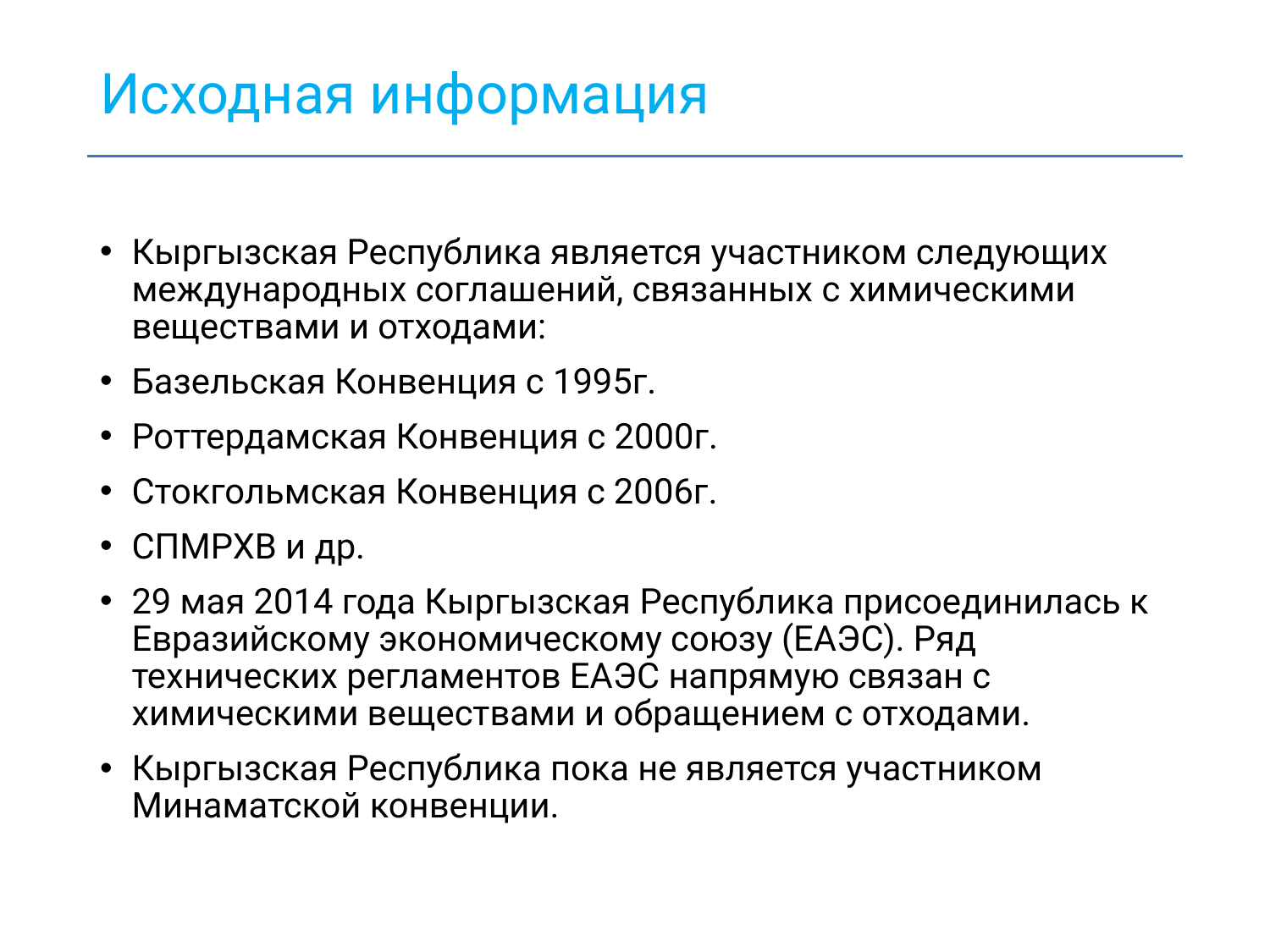

# Исходная информация
Кыргызская Республика является участником следующих международных соглашений, связанных с химическими веществами и отходами:
Базельская Конвенция с 1995г.
Роттердамская Конвенция с 2000г.
Стокгольмская Конвенция с 2006г.
СПМРХВ и др.
29 мая 2014 года Кыргызская Республика присоединилась к Евразийскому экономическому союзу (ЕАЭС). Ряд технических регламентов ЕАЭС напрямую связан с химическими веществами и обращением с отходами.
Кыргызская Республика пока не является участником Минаматской конвенции.